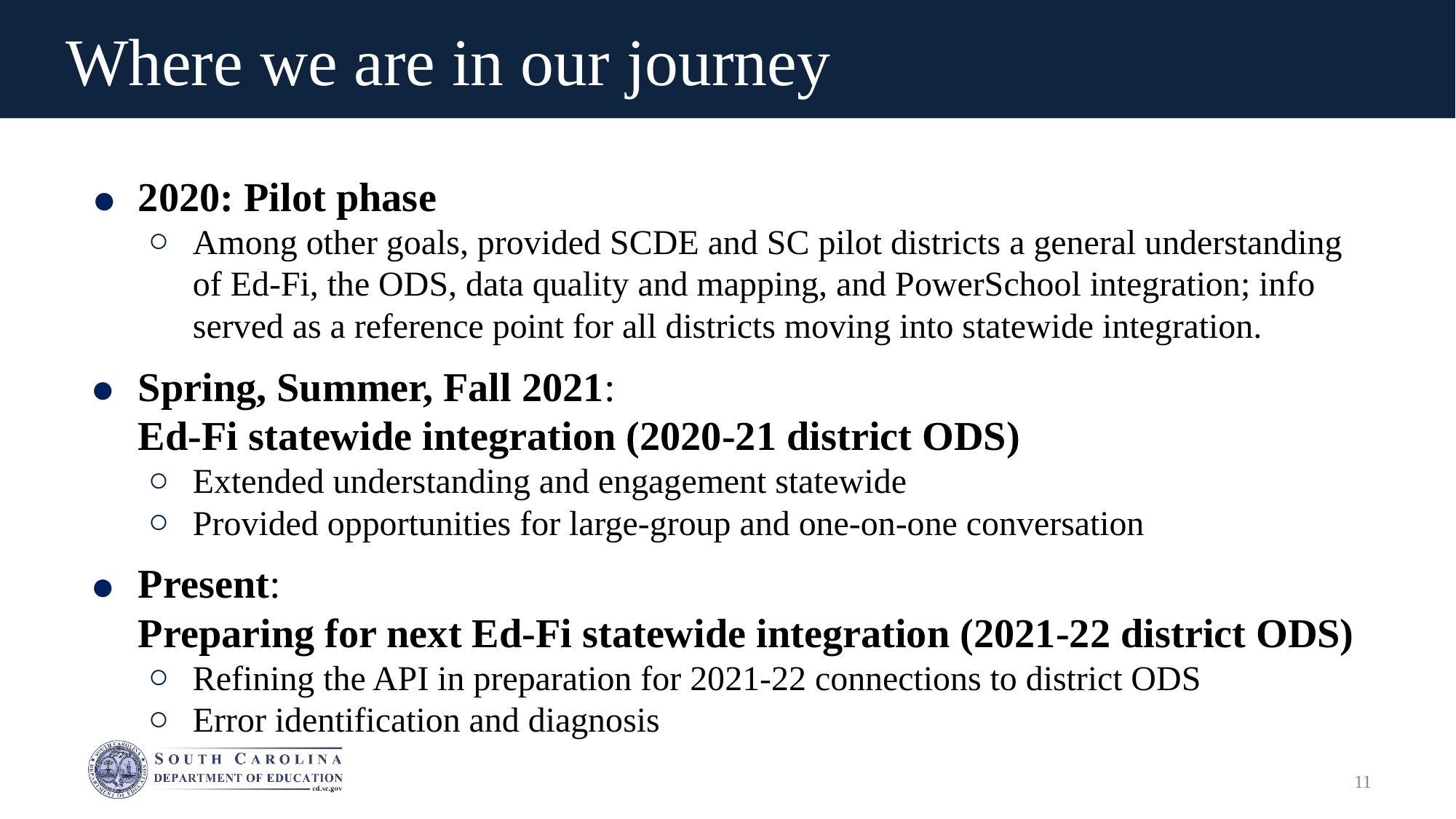

# Where we are in our journey
2020: Pilot phase
Among other goals, provided SCDE and SC pilot districts a general understanding of Ed-Fi, the ODS, data quality and mapping, and PowerSchool integration; info served as a reference point for all districts moving into statewide integration.
Spring, Summer, Fall 2021:
Ed-Fi statewide integration (2020-21 district ODS)
Extended understanding and engagement statewide
Provided opportunities for large-group and one-on-one conversation
Present:
Preparing for next Ed-Fi statewide integration (2021-22 district ODS)
Refining the API in preparation for 2021-22 connections to district ODS
Error identification and diagnosis

11